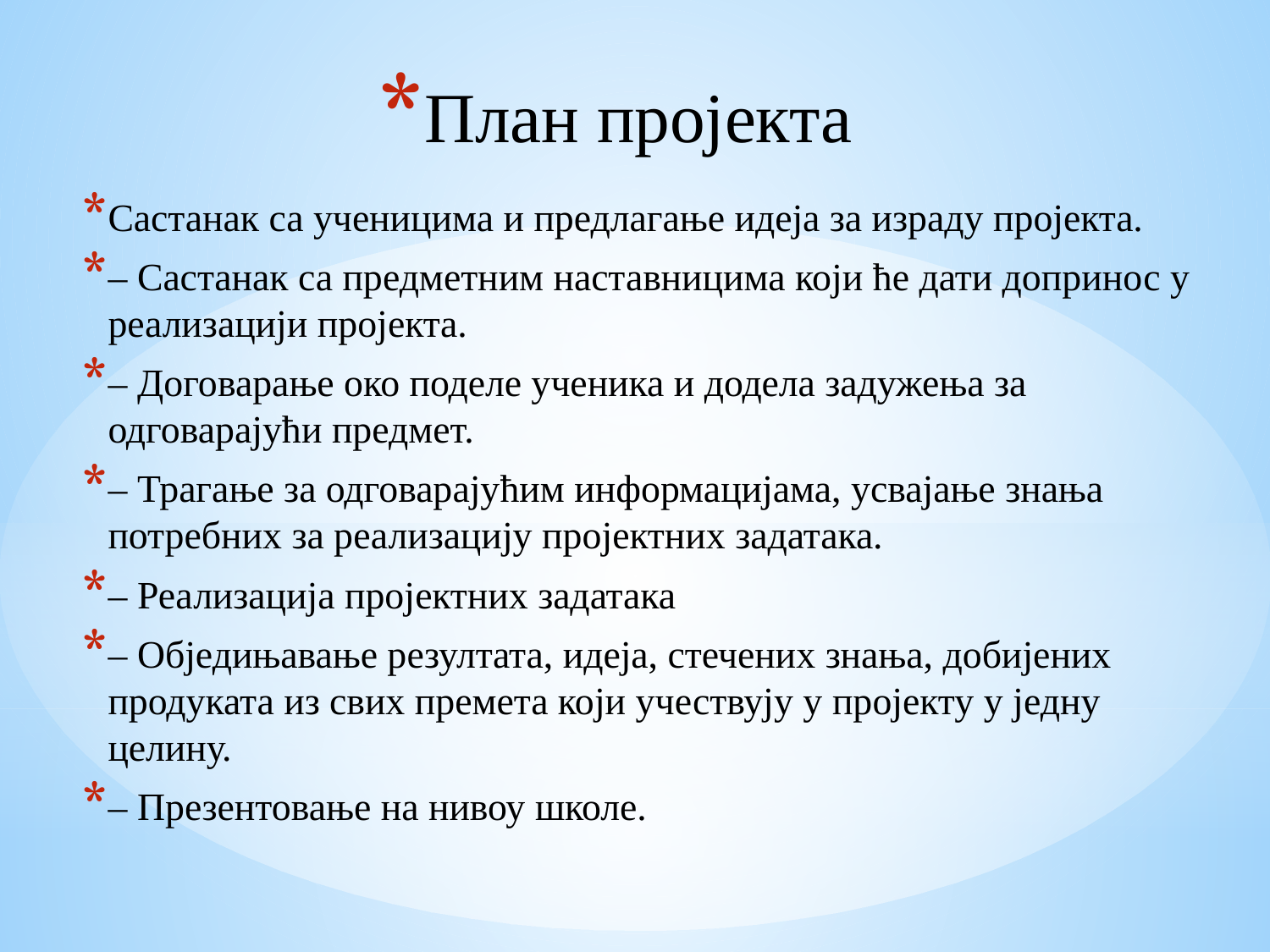

# План пројекта
Састанак са ученицима и предлагање идеја за израду пројекта.
– Састанак са предметним наставницима који ће дати допринос у реализацији пројекта.
– Договарање око поделе ученика и додела задужења за одговарајући предмет.
– Трагање за одговарајућим информацијама, усвајање знања потребних за реализацију пројектних задатака.
– Реализација пројектних задатака
– Обједињавање резултата, идеја, стечених знања, добијених продуката из свих премета који учествују у пројекту у једну целину.
– Презентовање на нивоу школе.